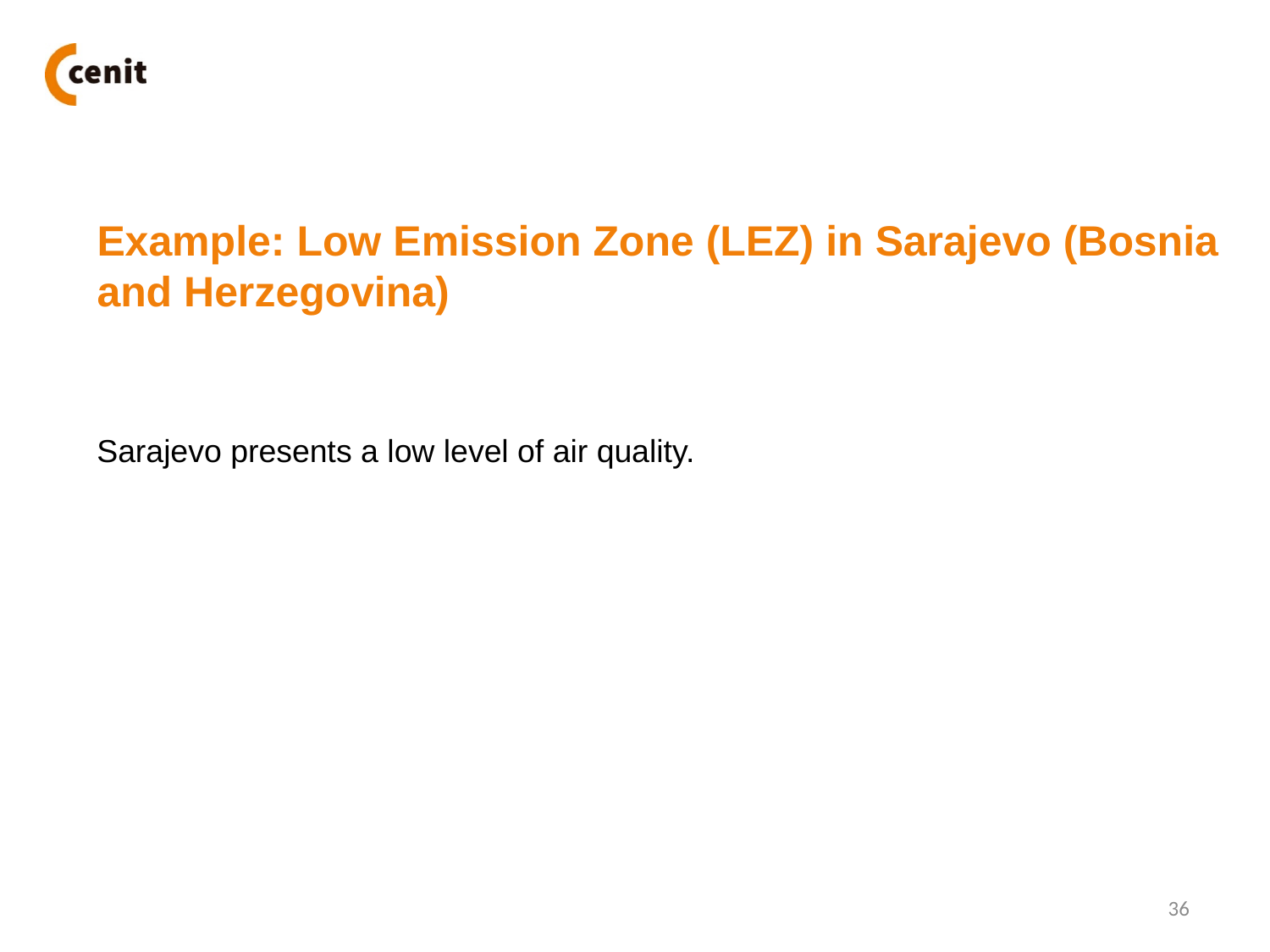

Example: Low Emission Zone (LEZ) in Sarajevo (Bosnia and Herzegovina)

Sarajevo presents a low level of air quality.
36